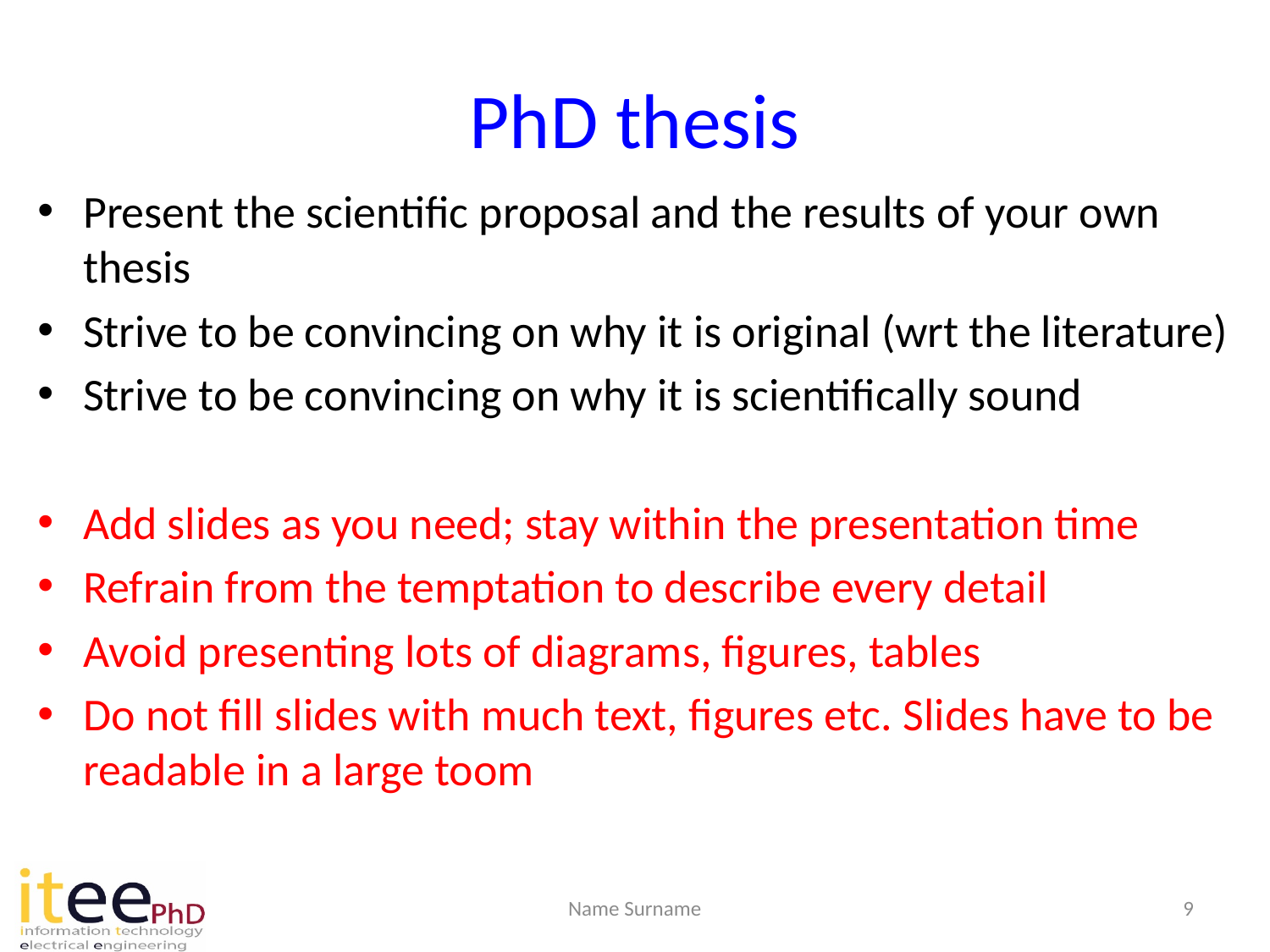

# PhD thesis
Present the scientific proposal and the results of your own thesis
Strive to be convincing on why it is original (wrt the literature)
Strive to be convincing on why it is scientifically sound

Add slides as you need; stay within the presentation time
Refrain from the temptation to describe every detail
Avoid presenting lots of diagrams, figures, tables
Do not fill slides with much text, figures etc. Slides have to be readable in a large toom
Name Surname
9